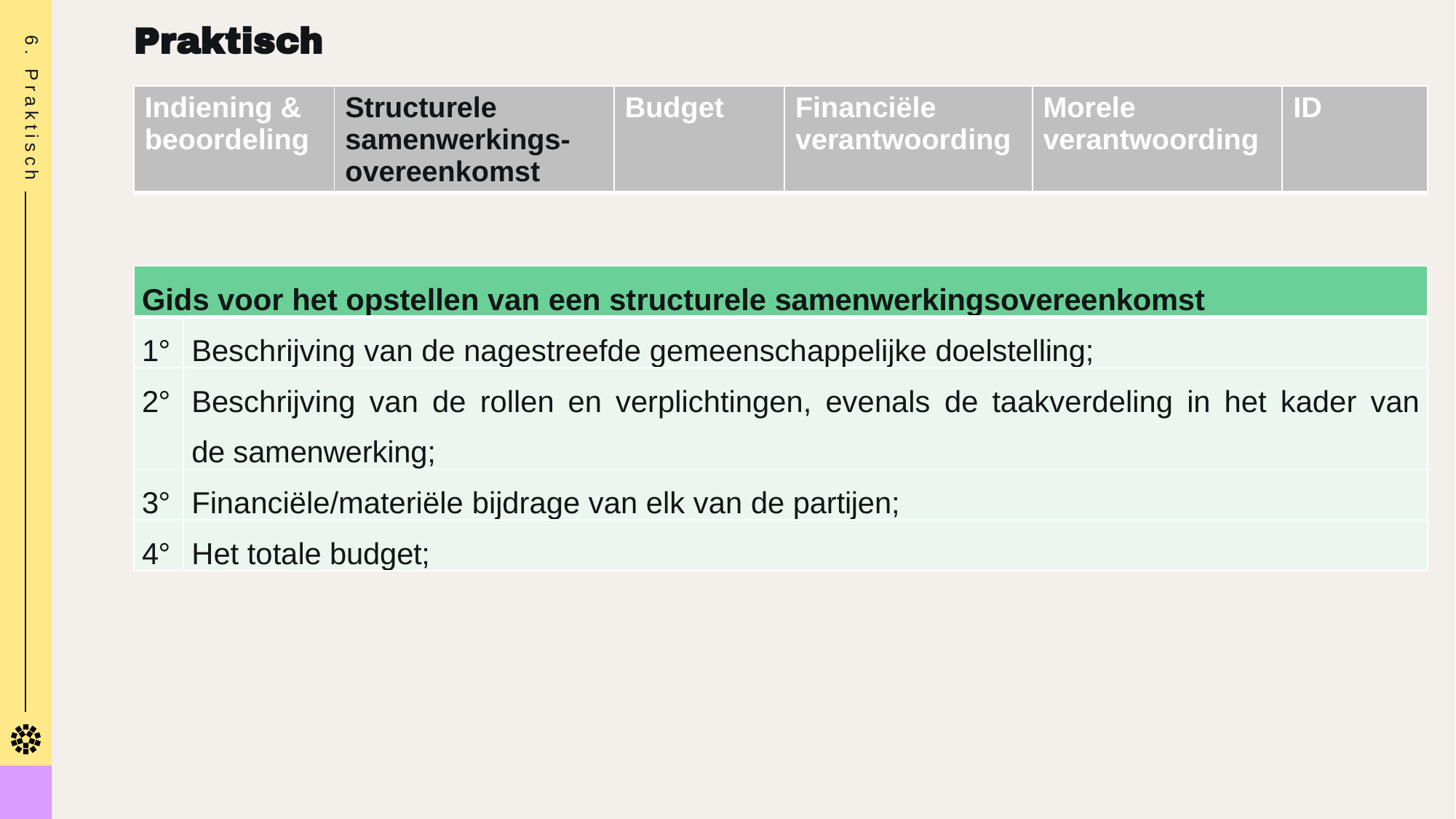

6. Praktisch
Praktisch
| Indiening & beoordeling | Structurele samenwerkings-overeenkomst | Budget | Financiële verantwoording | Morele verantwoording | ID |
| --- | --- | --- | --- | --- | --- |
| Gids voor het opstellen van een structurele samenwerkingsovereenkomst |  |
| --- | --- |
| 1° | Beschrijving van de nagestreefde gemeenschappelijke doelstelling; |
| 2° | Beschrijving van de rollen en verplichtingen, evenals de taakverdeling in het kader van de samenwerking; |
| 3° | Financiële/materiële bijdrage van elk van de partijen; |
| 4° | Het totale budget; |